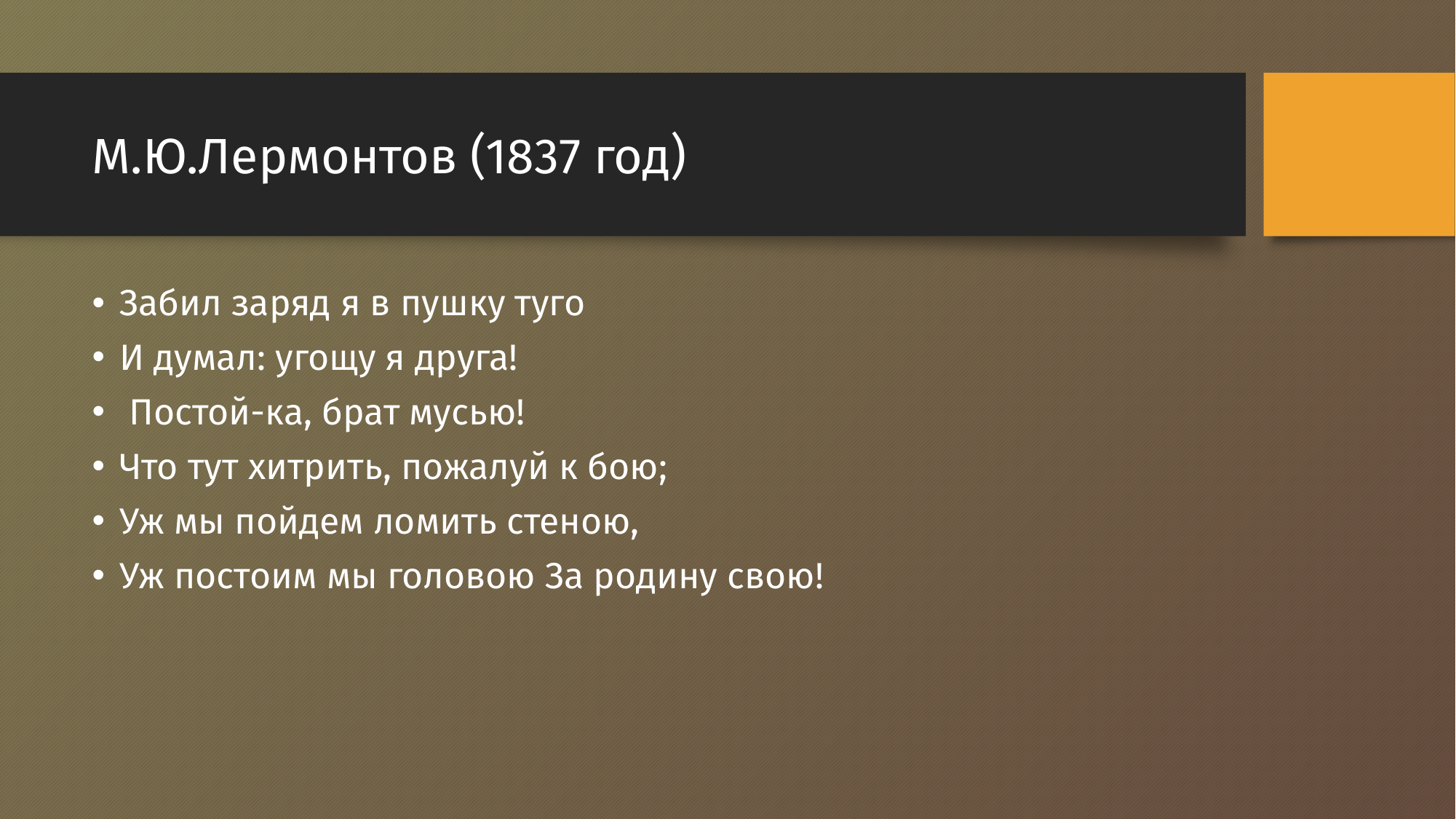

# М.Ю.Лермонтов (1837 год)
Забил заряд я в пушку туго
И думал: угощу я друга!
 Постой-ка, брат мусью!
Что тут хитрить, пожалуй к бою;
Уж мы пойдем ломить стеною,
Уж постоим мы головою За родину свою!